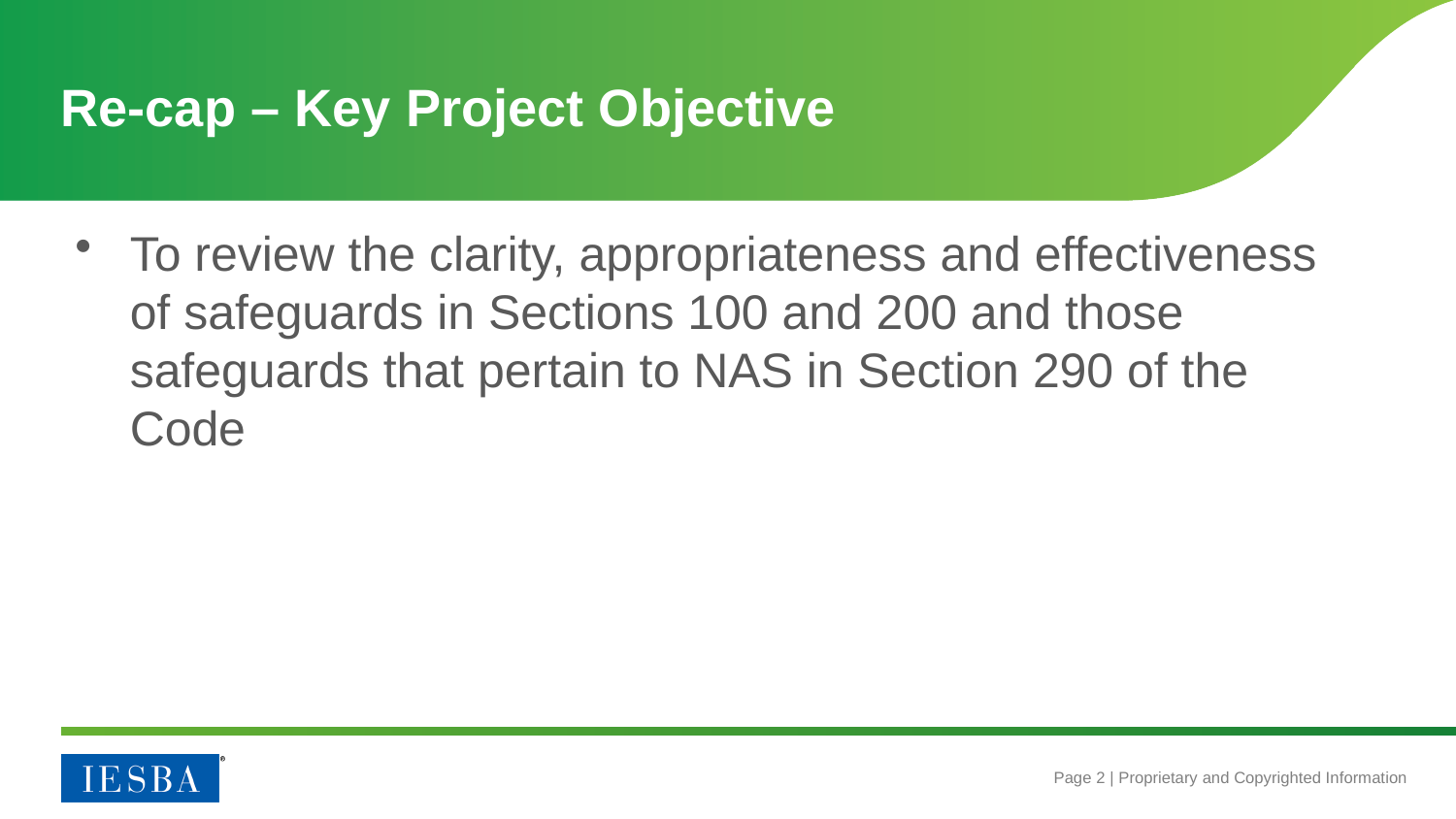

# Re-cap – Key Project Objective
To review the clarity, appropriateness and effectiveness of safeguards in Sections 100 and 200 and those safeguards that pertain to NAS in Section 290 of the Code